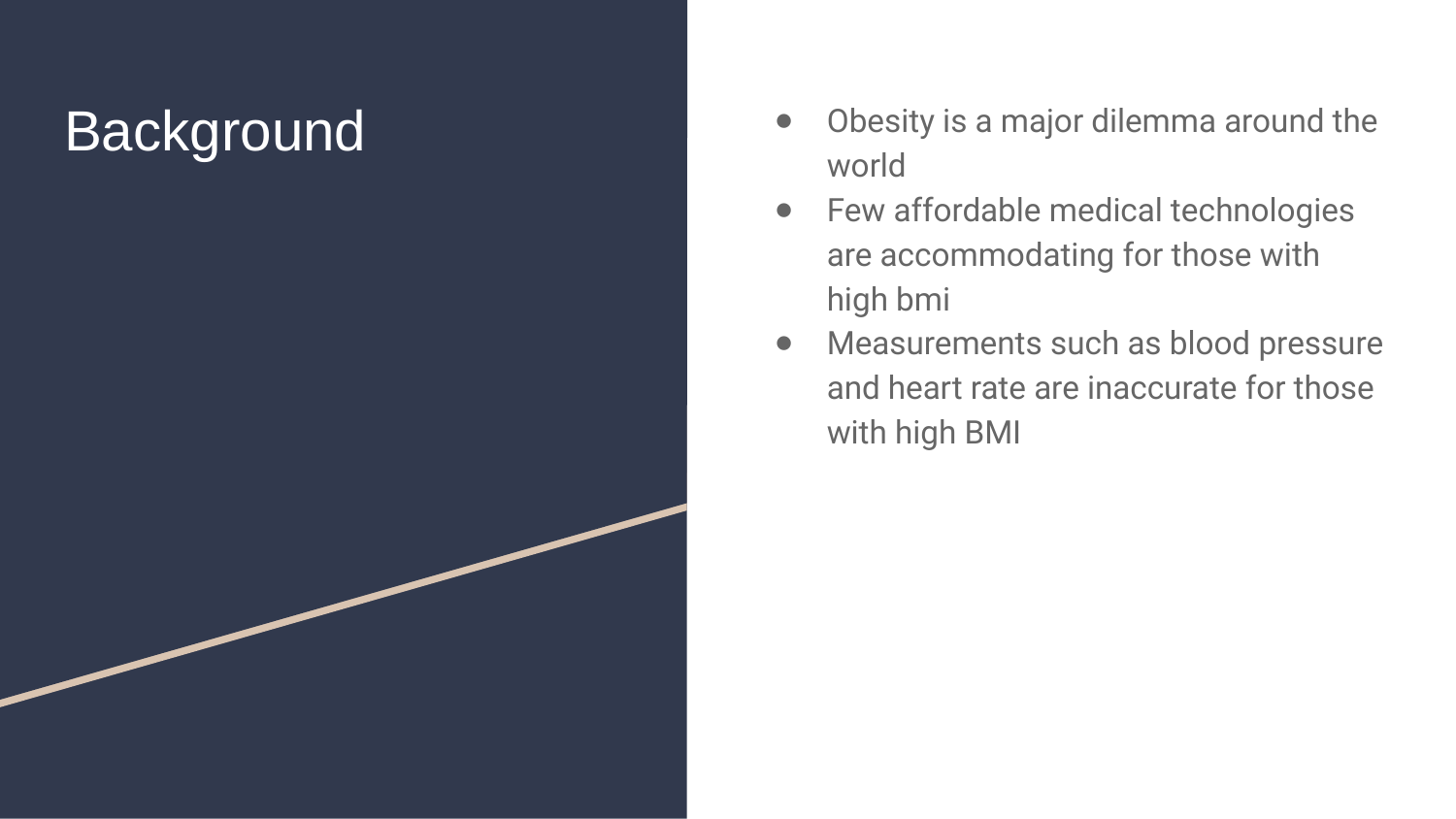

# Background
Obesity is a major dilemma around the world
Few affordable medical technologies are accommodating for those with high bmi
Measurements such as blood pressure and heart rate are inaccurate for those with high BMI